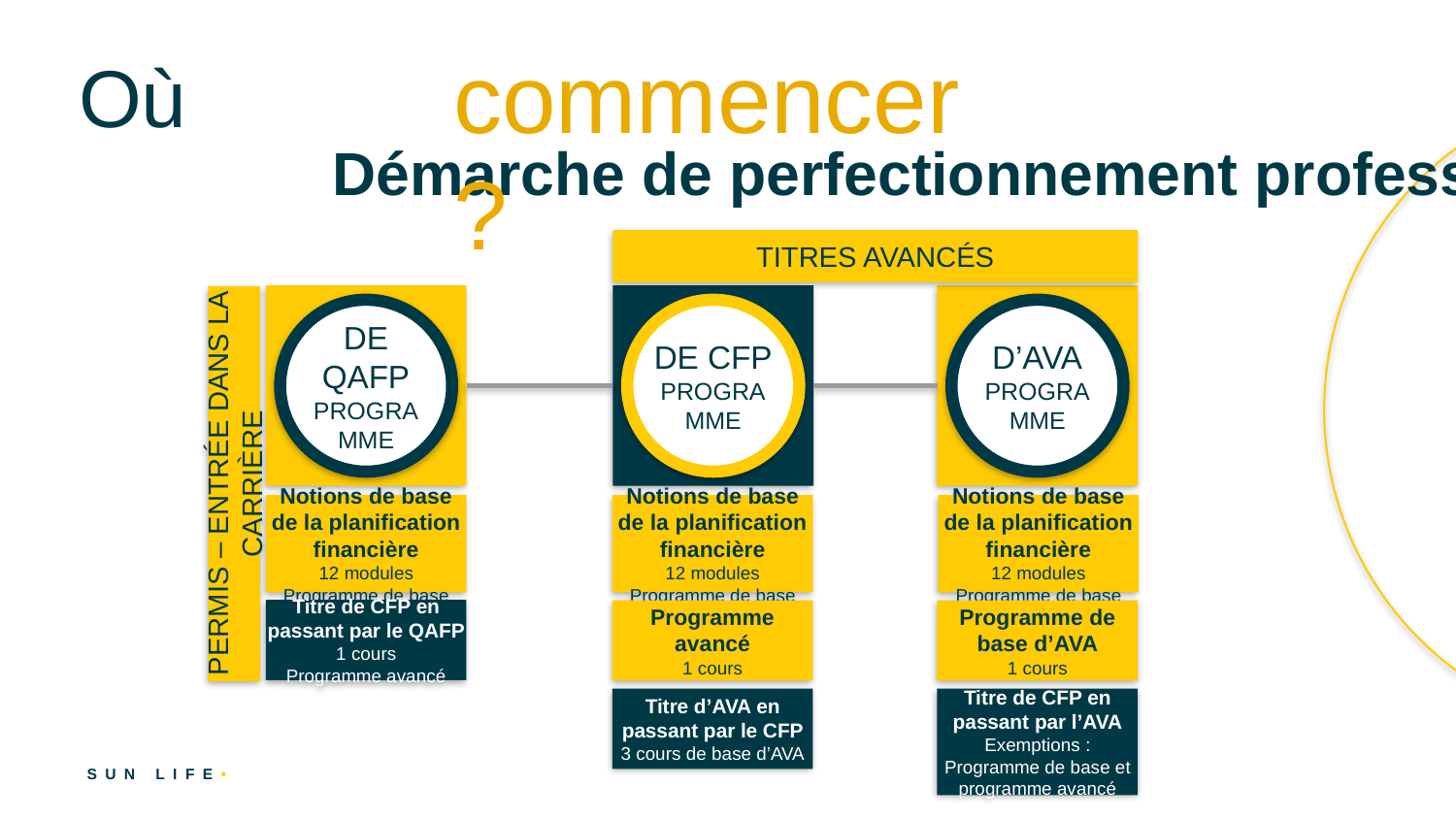

commencer?
Où

Démarche de perfectionnement professionnel
TITRES AVANCÉS

DE QAFP
PROGRAMME

DE CFP
PROGRAMME

D’AVA
PROGRAMME
PERMIS – ENTRÉE DANS LA CARRIÈRE
Notions de base de la planification financière
12 modules
Programme de base
Notions de base de la planification financière
12 modules
Programme de base
Notions de base de la planification financière
12 modules
Programme de base
Titre de CFP en passant par le QAFP
1 cours
Programme avancé
Programme avancé
1 cours
Programme de base d’AVA
1 cours
Titre d’AVA en passant par le CFP
3 cours de base d’AVA
Titre de CFP en passant par l’AVA
Exemptions :
Programme de base et programme avancé